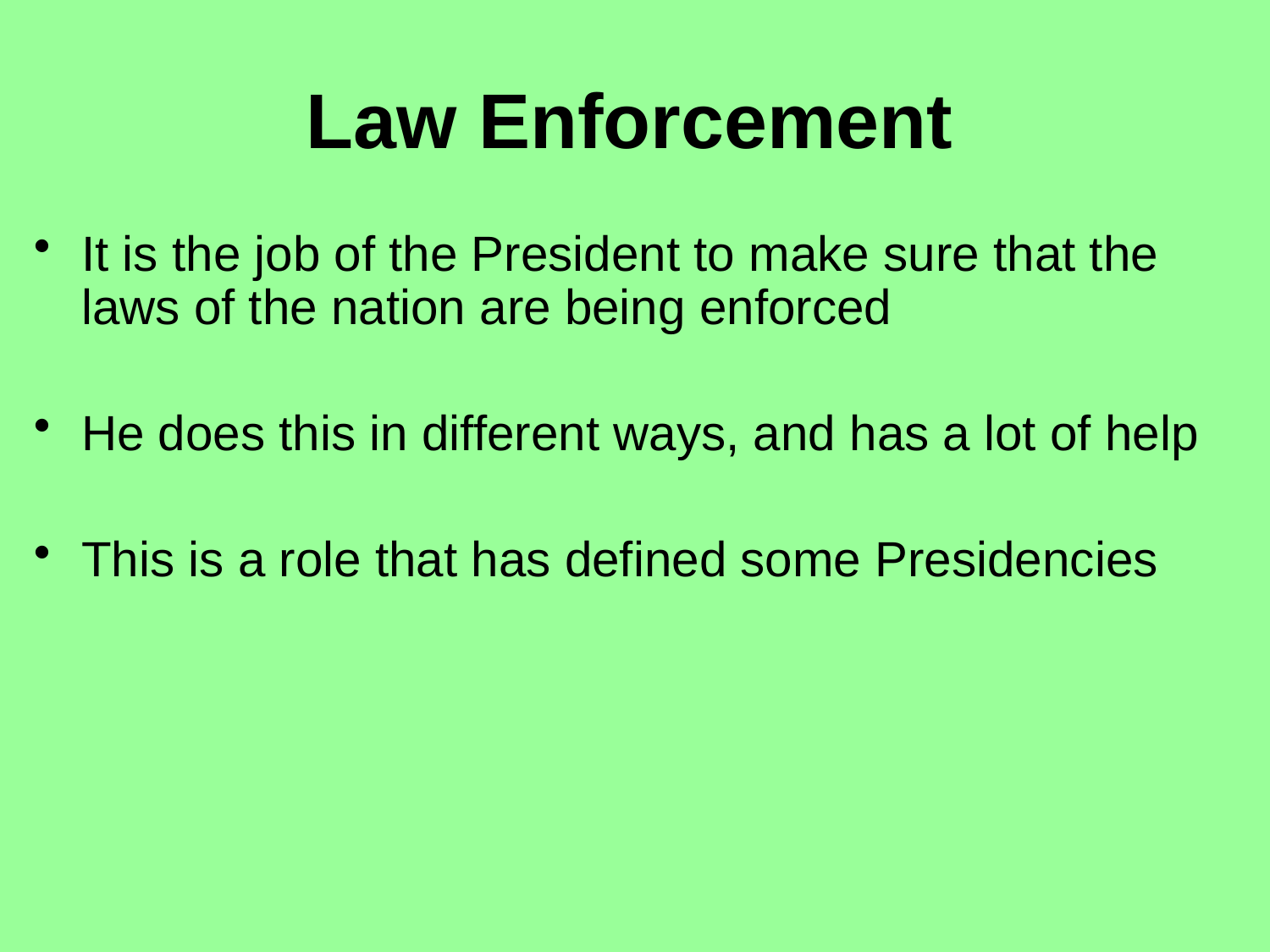

Law Enforcement
It is the job of the President to make sure that the laws of the nation are being enforced

He does this in different ways, and has a lot of help

This is a role that has defined some Presidencies